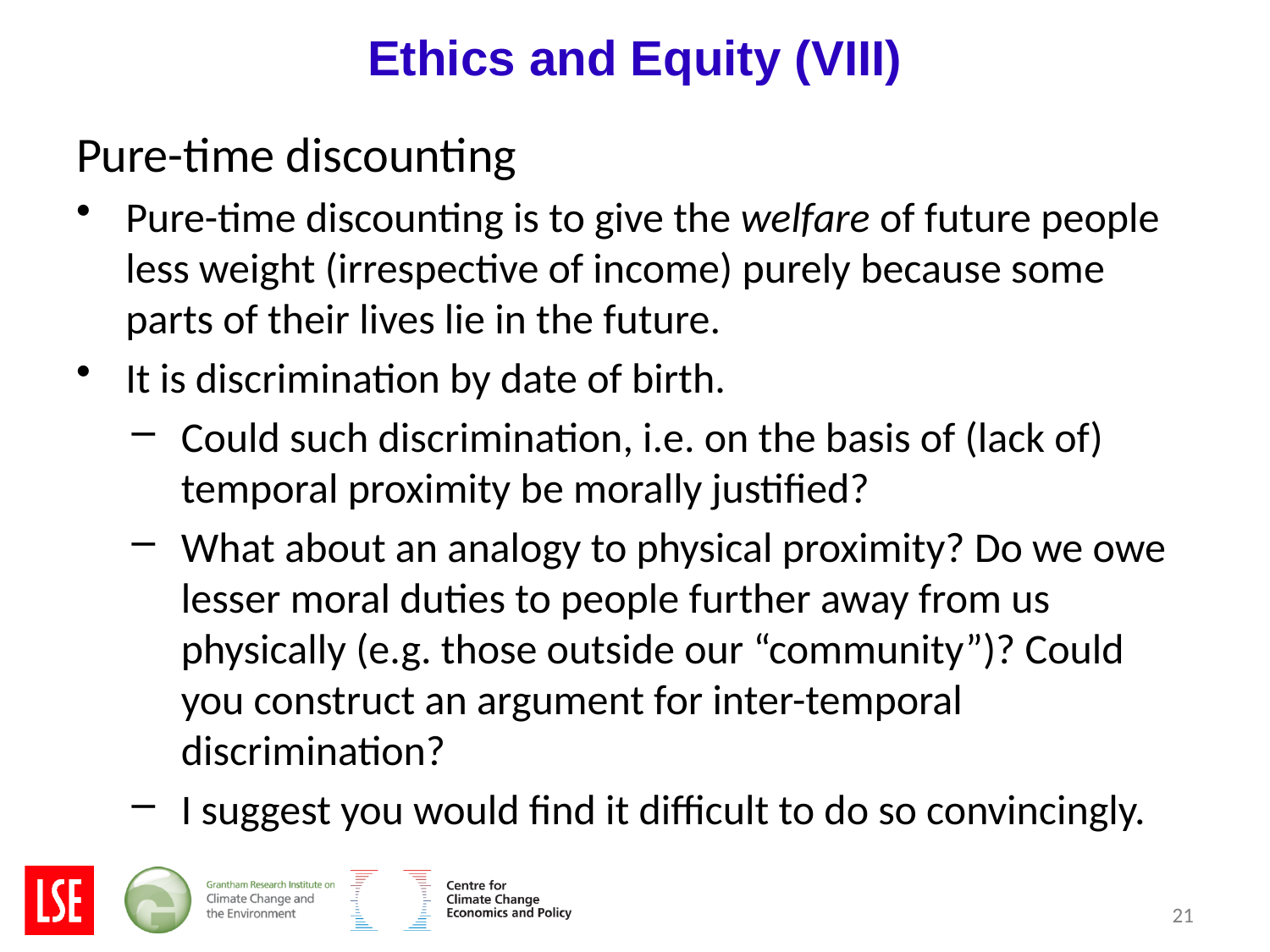

# Ethics and Equity (VIII)
Pure-time discounting
Pure-time discounting is to give the welfare of future people less weight (irrespective of income) purely because some parts of their lives lie in the future.
It is discrimination by date of birth.
Could such discrimination, i.e. on the basis of (lack of) temporal proximity be morally justified?
What about an analogy to physical proximity? Do we owe lesser moral duties to people further away from us physically (e.g. those outside our “community”)? Could you construct an argument for inter-temporal discrimination?
I suggest you would find it difficult to do so convincingly.